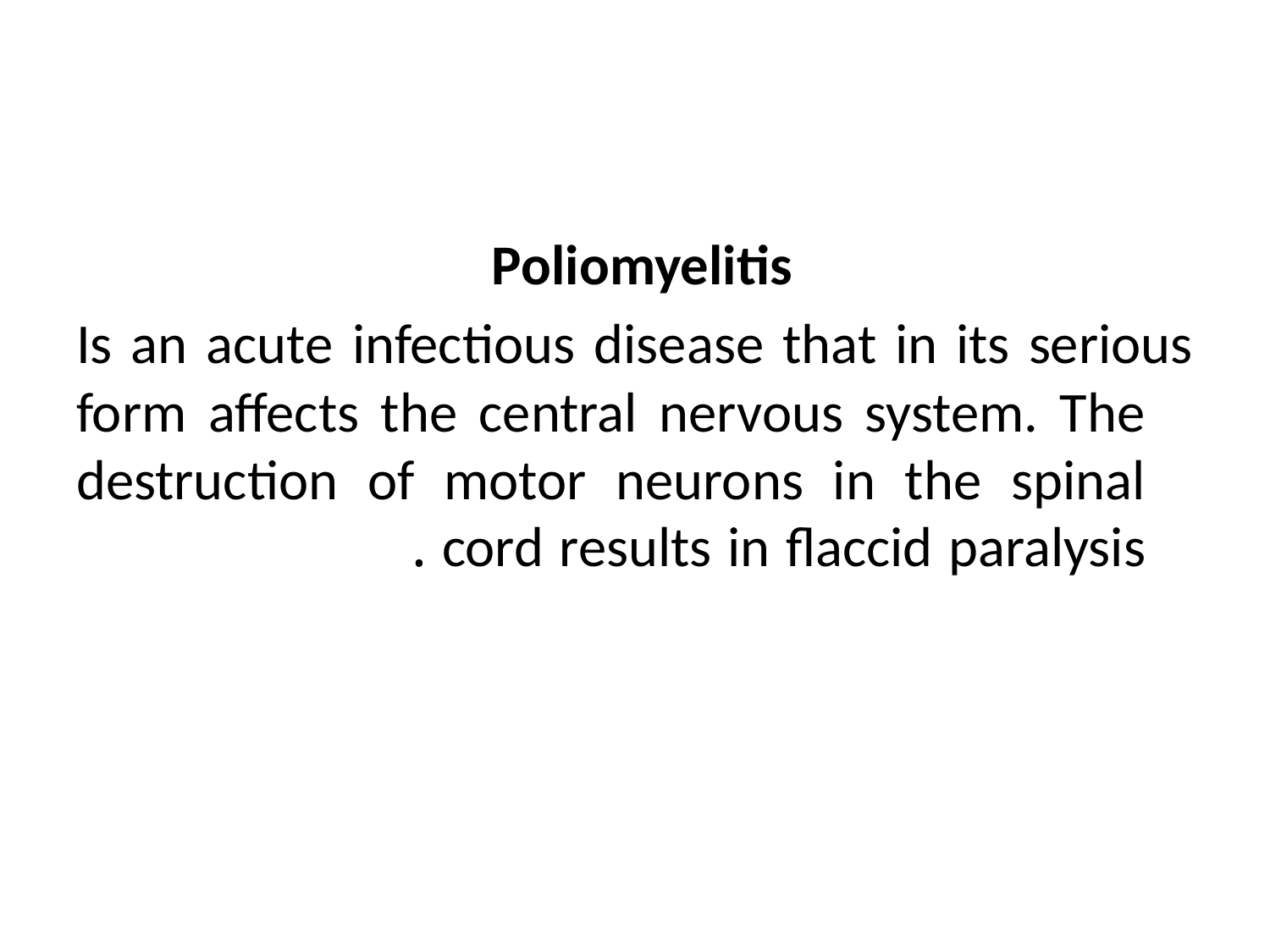

Poliomyelitis
Is an acute infectious disease that in its serious form affects the central nervous system. The destruction of motor neurons in the spinal cord results in flaccid paralysis .